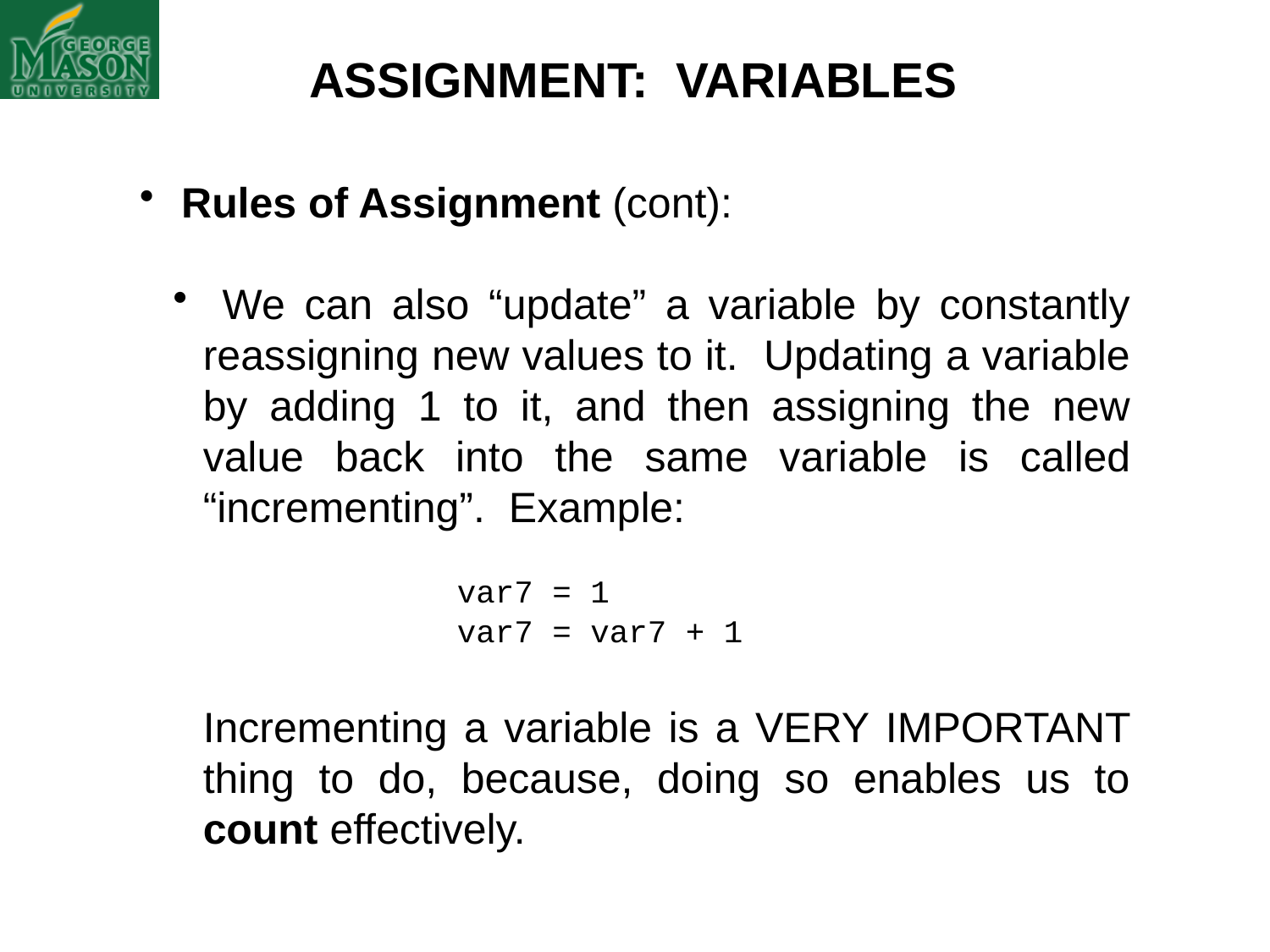

ASSIGNMENT:  VARIABLES
 Rules of Assignment (cont):

 We can also “update” a variable by constantly reassigning new values to it.  Updating a variable by adding 1 to it, and then assigning the new value back into the same variable is called “incrementing”.  Example:

		var7 = 1
		var7 = var7 + 1

Incrementing a variable is a VERY IMPORTANT thing to do, because, doing so enables us to count effectively.